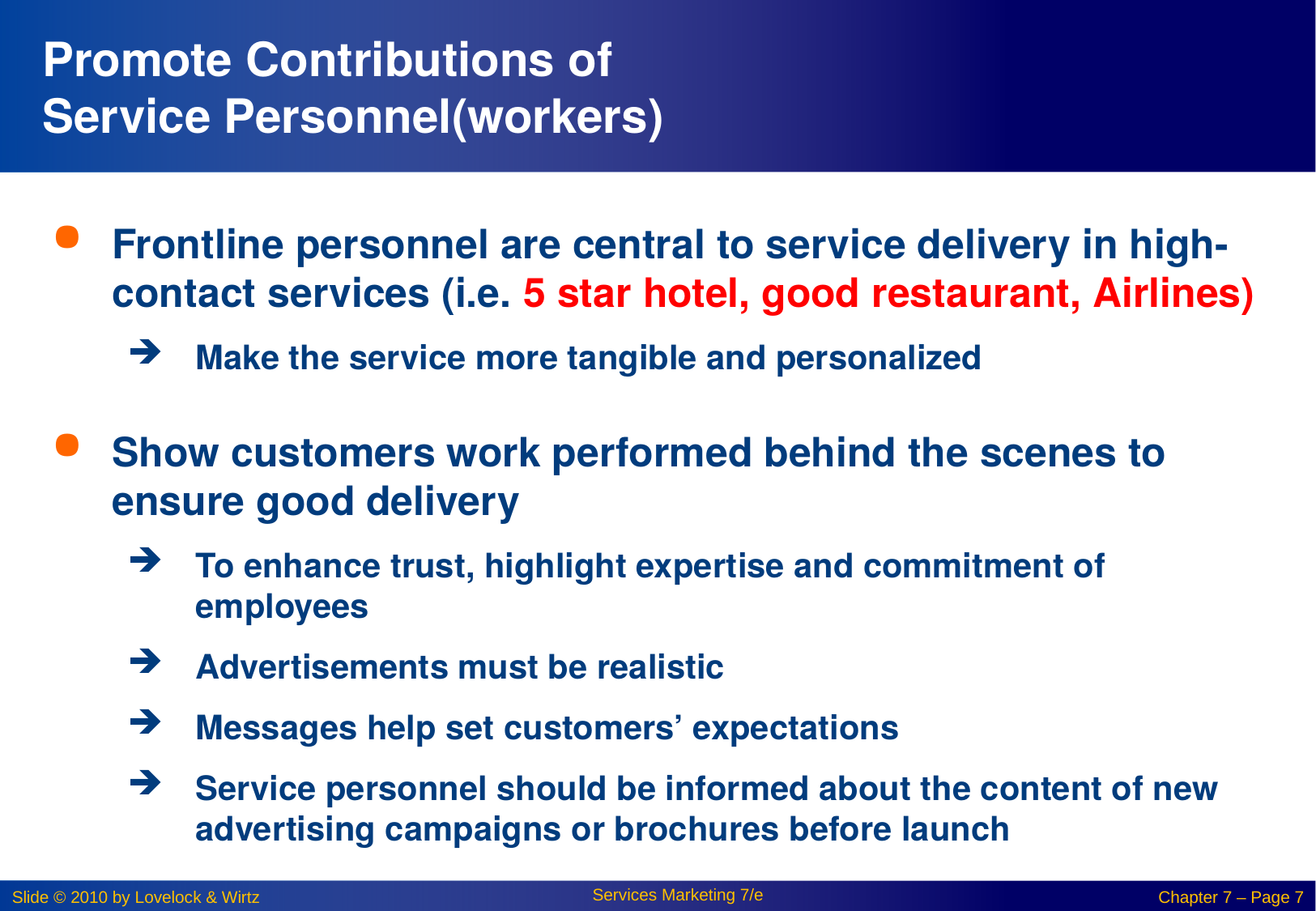

# Promote Contributions of Service Personnel(workers)
Frontline personnel are central to service delivery in high-contact services (i.e. 5 star hotel, good restaurant, Airlines)
Make the service more tangible and personalized
Show customers work performed behind the scenes to ensure good delivery
To enhance trust, highlight expertise and commitment of employees
Advertisements must be realistic
Messages help set customers’ expectations
Service personnel should be informed about the content of new advertising campaigns or brochures before launch